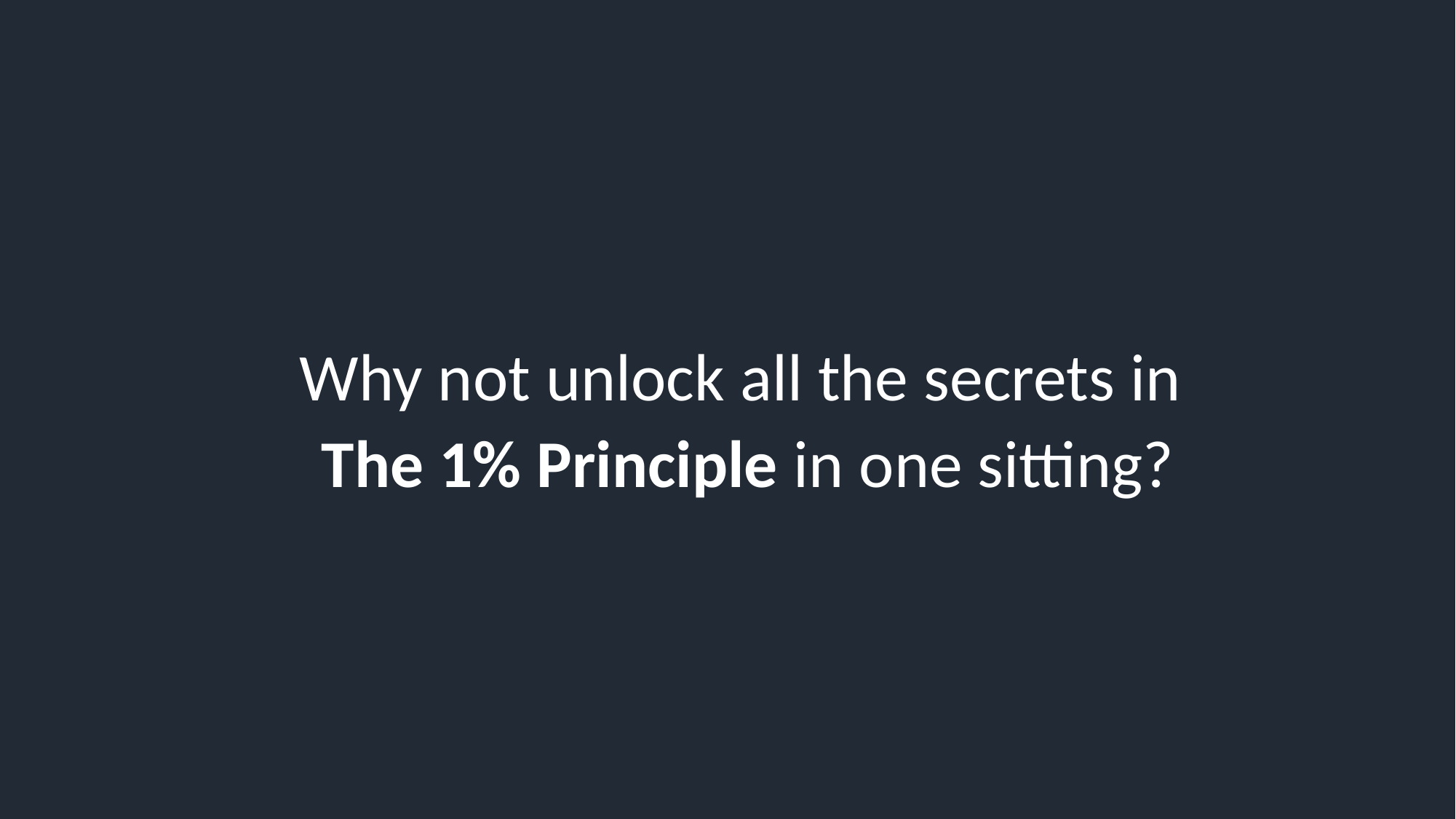

Why not unlock all the secrets in
The 1% Principle in one sitting?